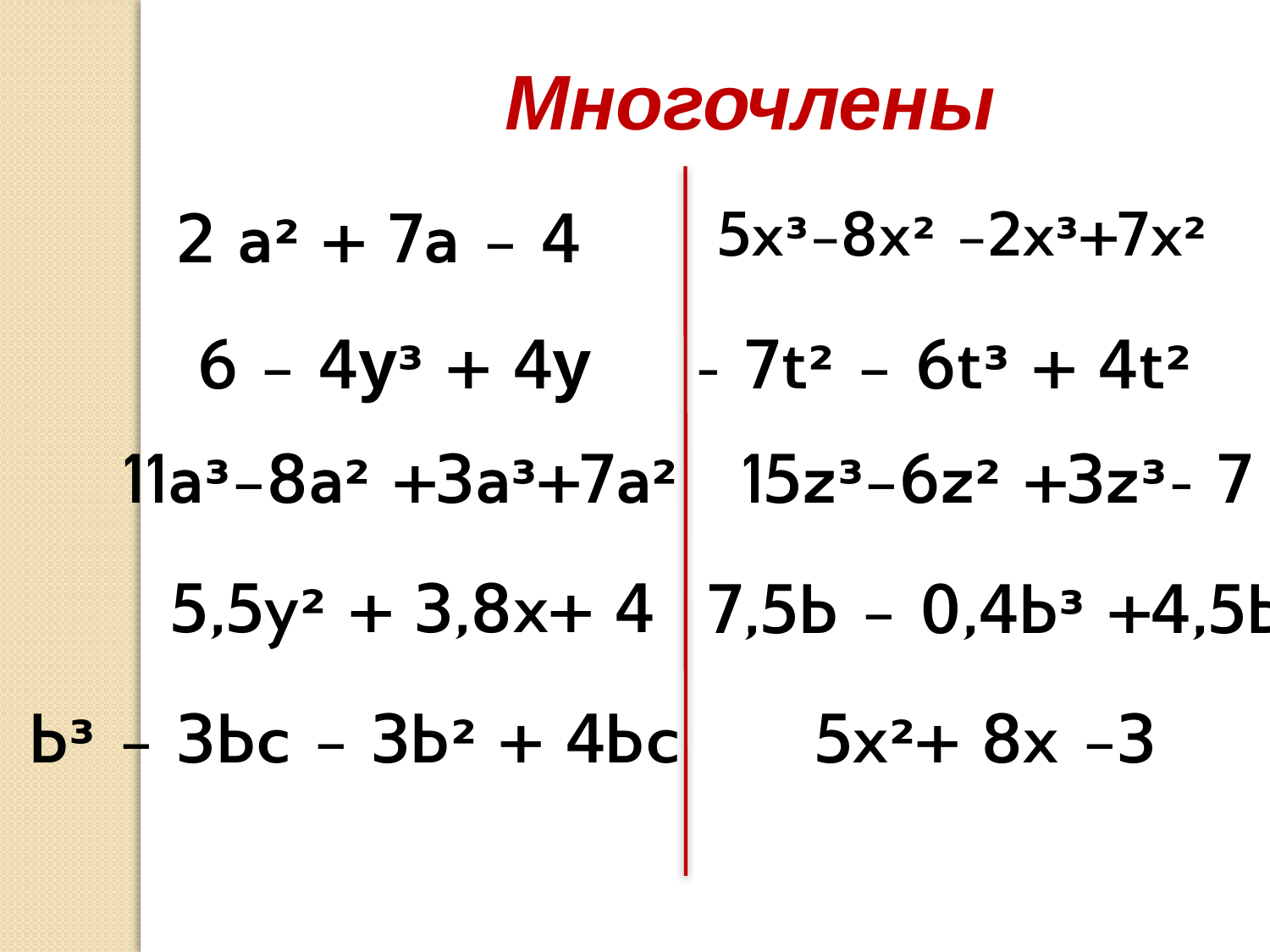

Многочлены
2 a² + 7a – 4
5x³–8x² –2x³+7x²
6 – 4у³ + 4у
- 7t² – 6t³ + 4t²
11a³–8a² +3a³+7a²
15z³–6z² +3z³- 7
5,5y² + 3,8x+ 4
7,5b – 0,4b³ +4,5b
b³ – 3bc – 3b² + 4bc
5x²+ 8x –3